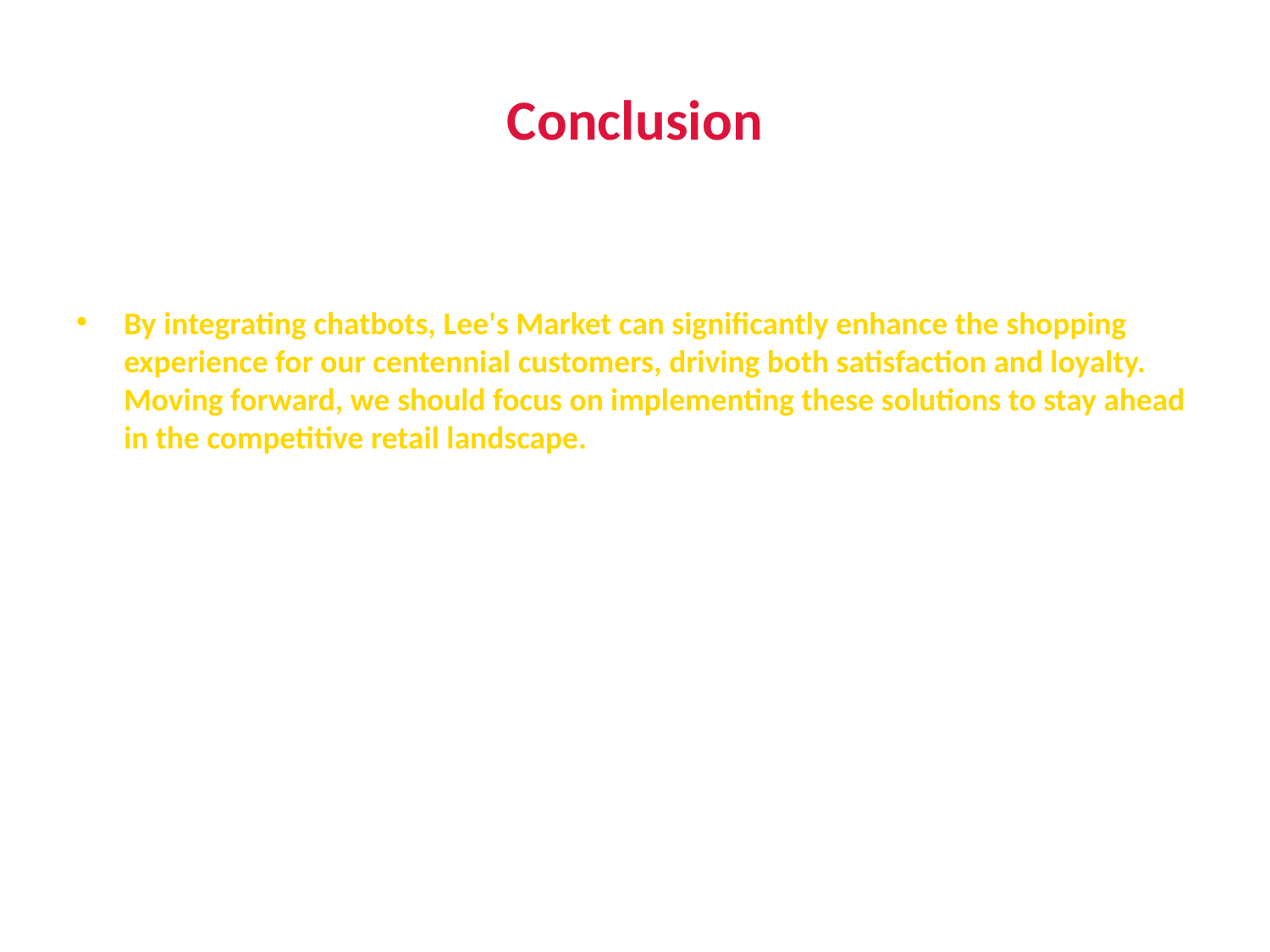

# Conclusion

By integrating chatbots, Lee's Market can significantly enhance the shopping experience for our centennial customers, driving both satisfaction and loyalty. Moving forward, we should focus on implementing these solutions to stay ahead in the competitive retail landscape.